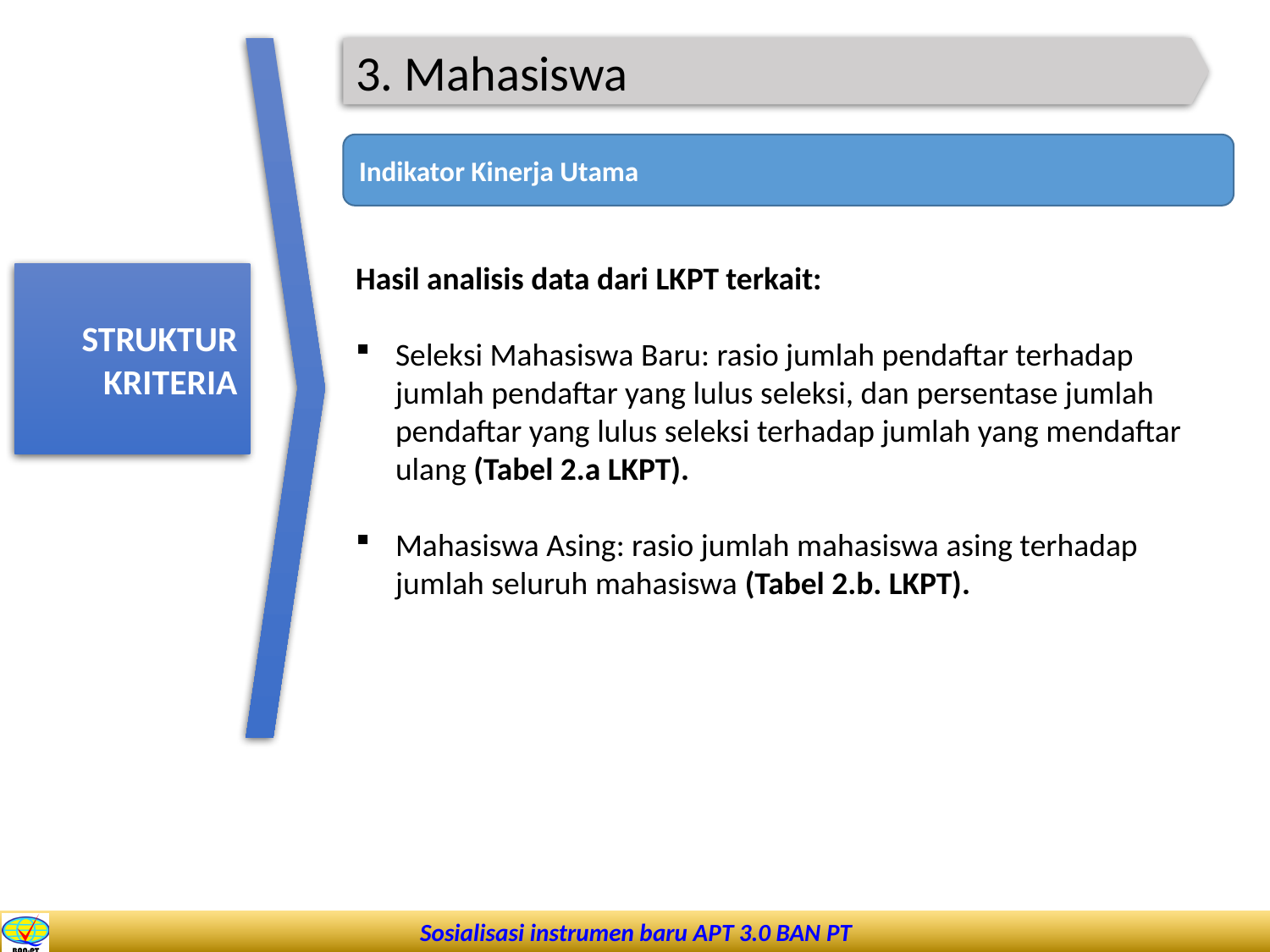

3. Mahasiswa
Indikator Kinerja Utama
Hasil analisis data dari LKPT terkait:

Seleksi Mahasiswa Baru: rasio jumlah pendaftar terhadap jumlah pendaftar yang lulus seleksi, dan persentase jumlah pendaftar yang lulus seleksi terhadap jumlah yang mendaftar ulang (Tabel 2.a LKPT).

Mahasiswa Asing: rasio jumlah mahasiswa asing terhadap jumlah seluruh mahasiswa (Tabel 2.b. LKPT).
STRUKTUR KRITERIA